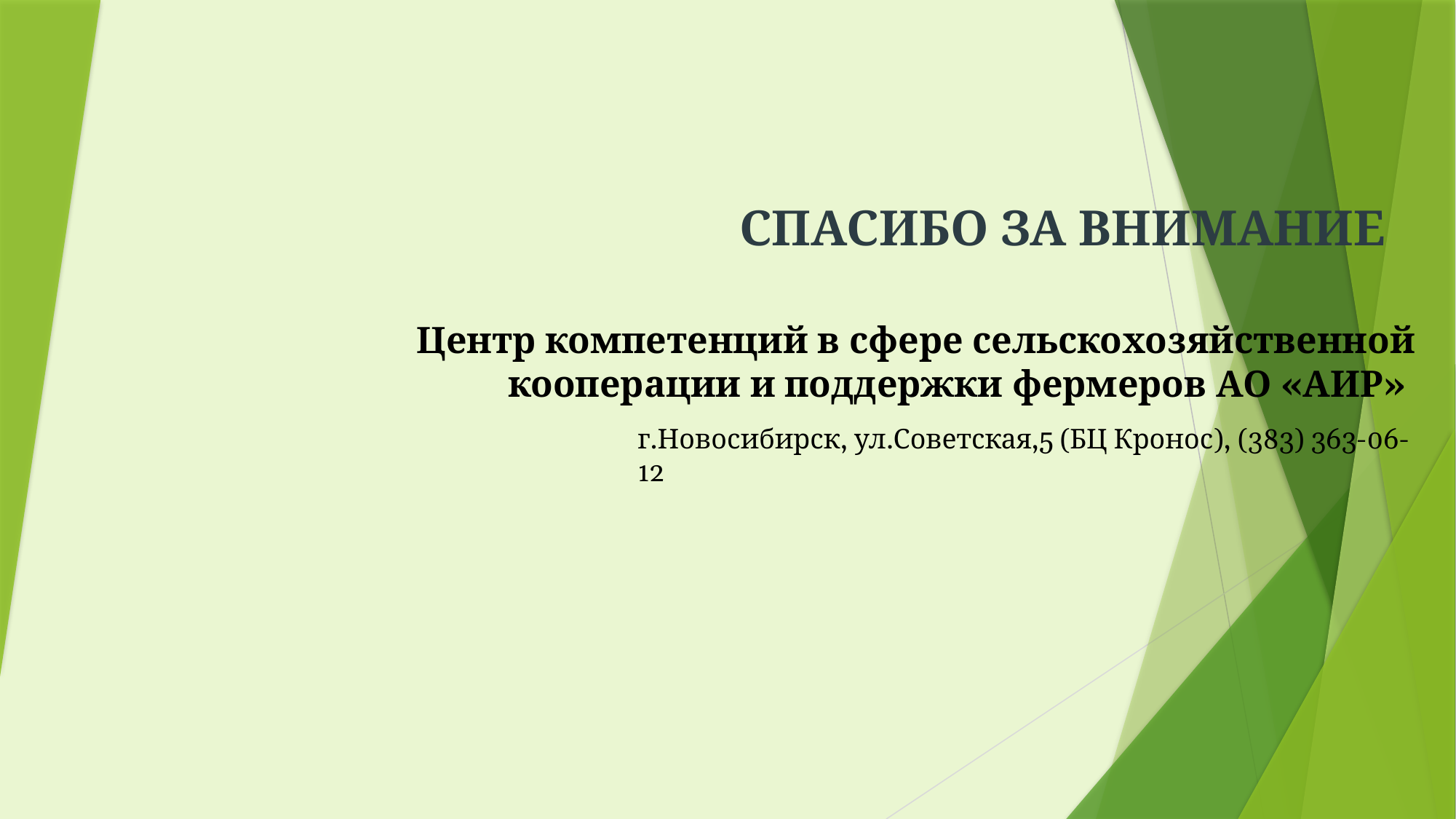

Спасибо за внимание
Центр компетенций в сфере сельскохозяйственной кооперации и поддержки фермеров АО «АИР»
г.Новосибирск, ул.Советская,5 (БЦ Кронос), (383) 363-06-12